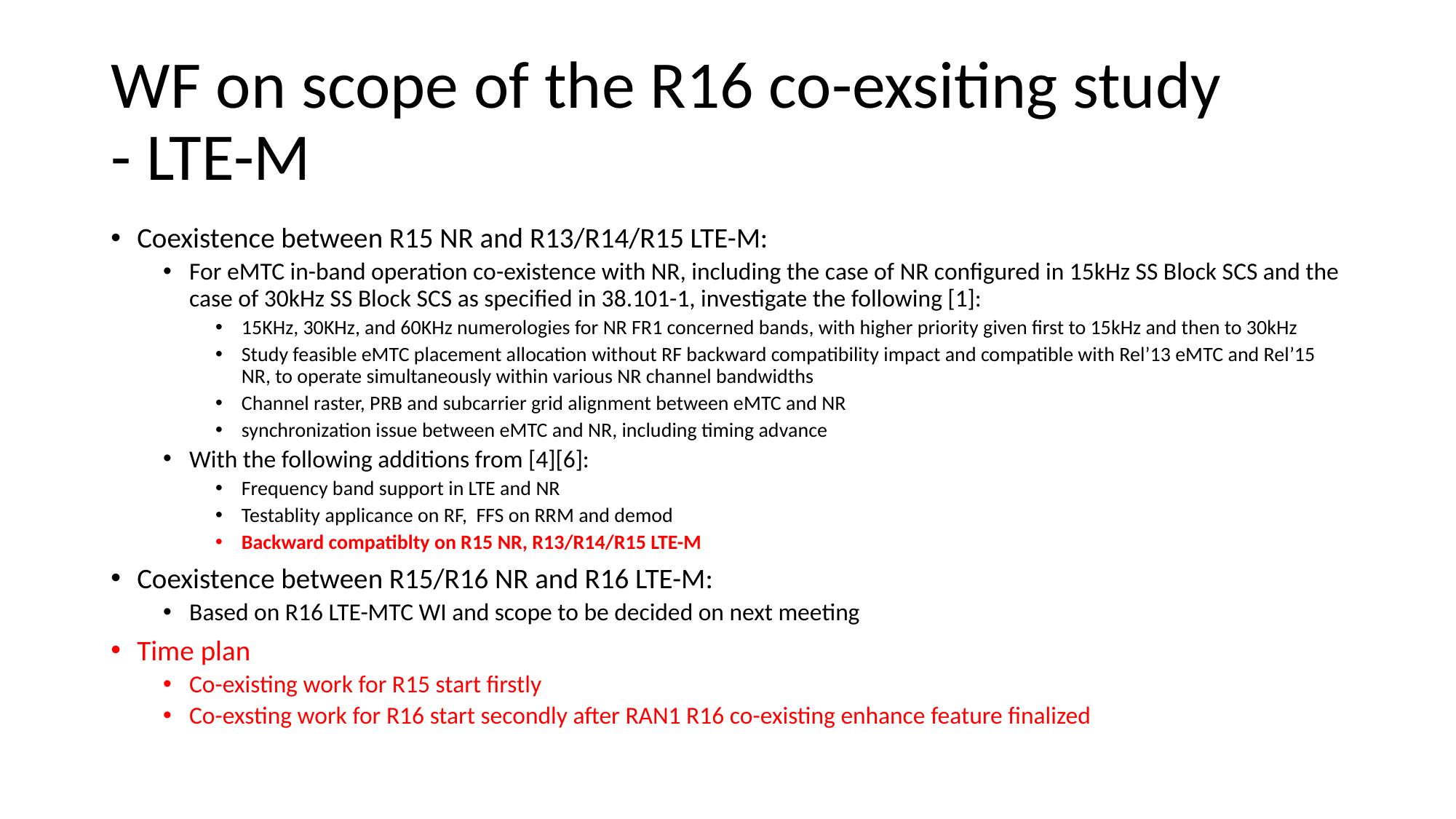

# WF on scope of the R16 co-exsiting study - LTE-M
Coexistence between R15 NR and R13/R14/R15 LTE-M:
For eMTC in-band operation co-existence with NR, including the case of NR configured in 15kHz SS Block SCS and the case of 30kHz SS Block SCS as specified in 38.101-1, investigate the following [1]:
15KHz, 30KHz, and 60KHz numerologies for NR FR1 concerned bands, with higher priority given first to 15kHz and then to 30kHz
Study feasible eMTC placement allocation without RF backward compatibility impact and compatible with Rel’13 eMTC and Rel’15 NR, to operate simultaneously within various NR channel bandwidths
Channel raster, PRB and subcarrier grid alignment between eMTC and NR
synchronization issue between eMTC and NR, including timing advance
With the following additions from [4][6]:
Frequency band support in LTE and NR
Testablity applicance on RF,  FFS on RRM and demod
Backward compatiblty on R15 NR, R13/R14/R15 LTE-M
Coexistence between R15/R16 NR and R16 LTE-M:
Based on R16 LTE-MTC WI and scope to be decided on next meeting
Time plan
Co-existing work for R15 start firstly
Co-exsting work for R16 start secondly after RAN1 R16 co-existing enhance feature finalized